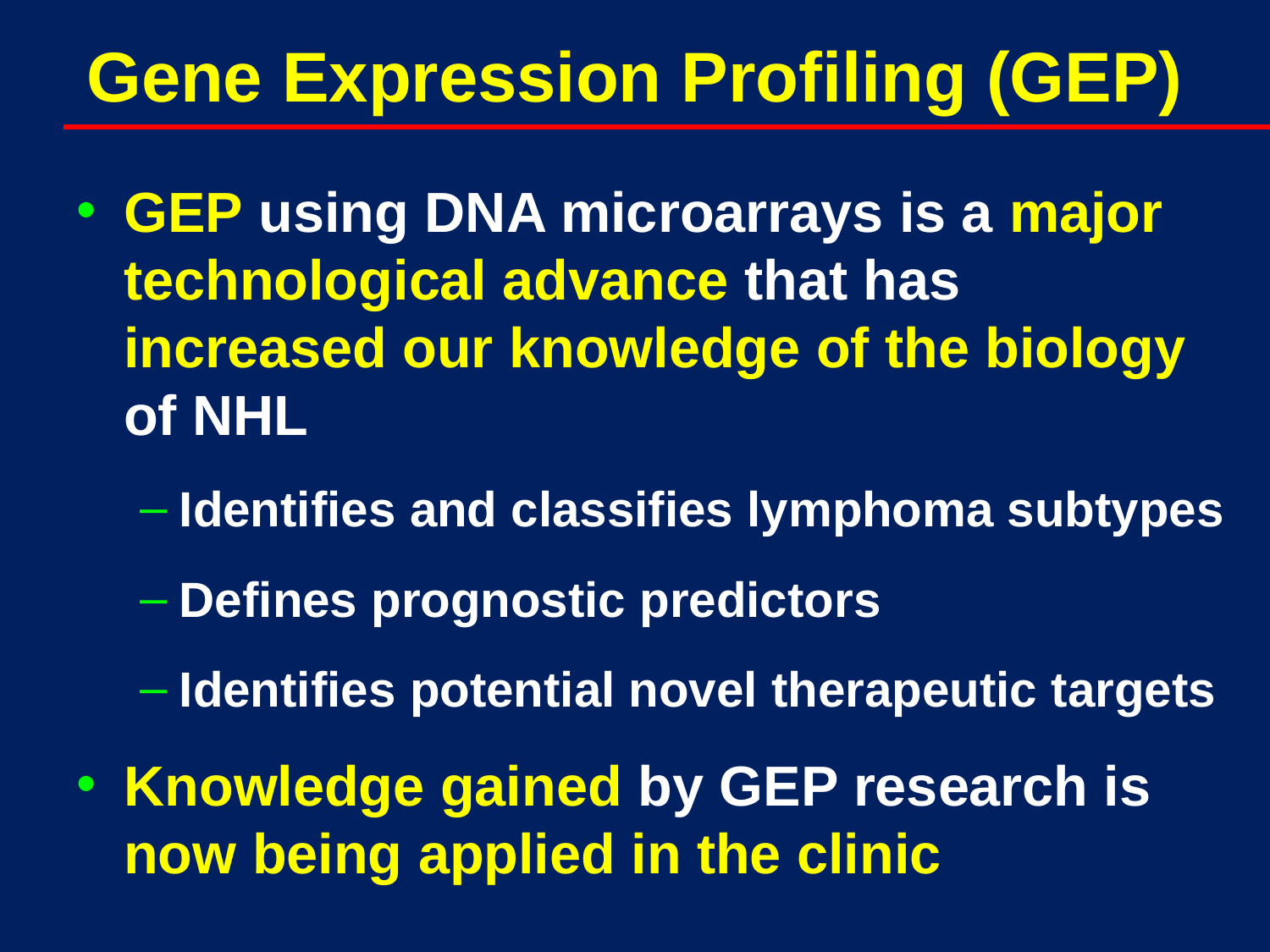

# Gene Expression Profiling (GEP)
GEP using DNA microarrays is a major technological advance that has increased our knowledge of the biology of NHL
Identifies and classifies lymphoma subtypes
Defines prognostic predictors
Identifies potential novel therapeutic targets
Knowledge gained by GEP research is now being applied in the clinic